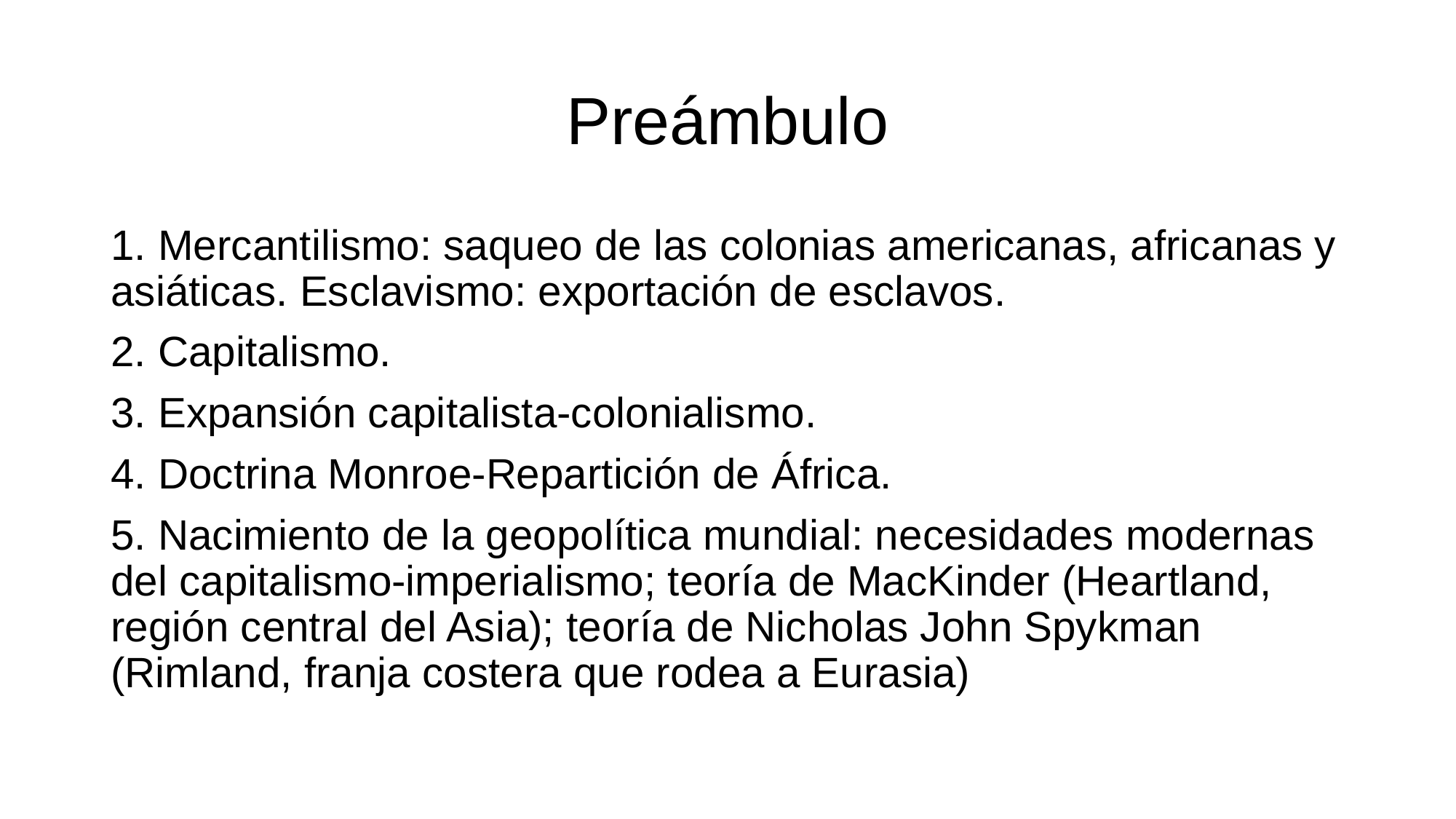

# Preámbulo
1. Mercantilismo: saqueo de las colonias americanas, africanas y asiáticas. Esclavismo: exportación de esclavos.
2. Capitalismo.
3. Expansión capitalista-colonialismo.
4. Doctrina Monroe-Repartición de África.
5. Nacimiento de la geopolítica mundial: necesidades modernas del capitalismo-imperialismo; teoría de MacKinder (Heartland, región central del Asia); teoría de Nicholas John Spykman (Rimland, franja costera que rodea a Eurasia)